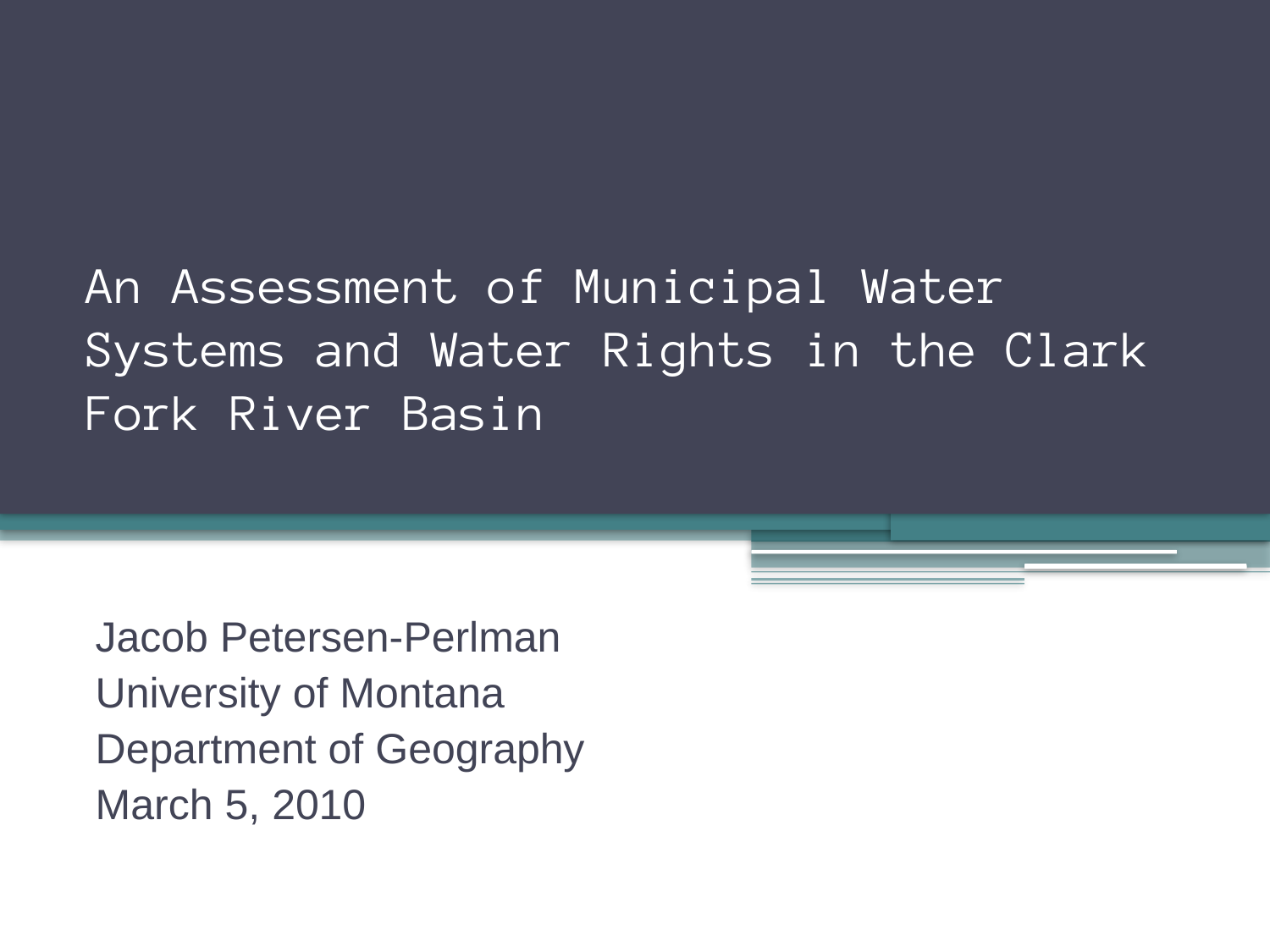

# An Assessment of Municipal Water Systems and Water Rights in the Clark Fork River Basin
Jacob Petersen-Perlman
University of Montana
Department of Geography
March 5, 2010